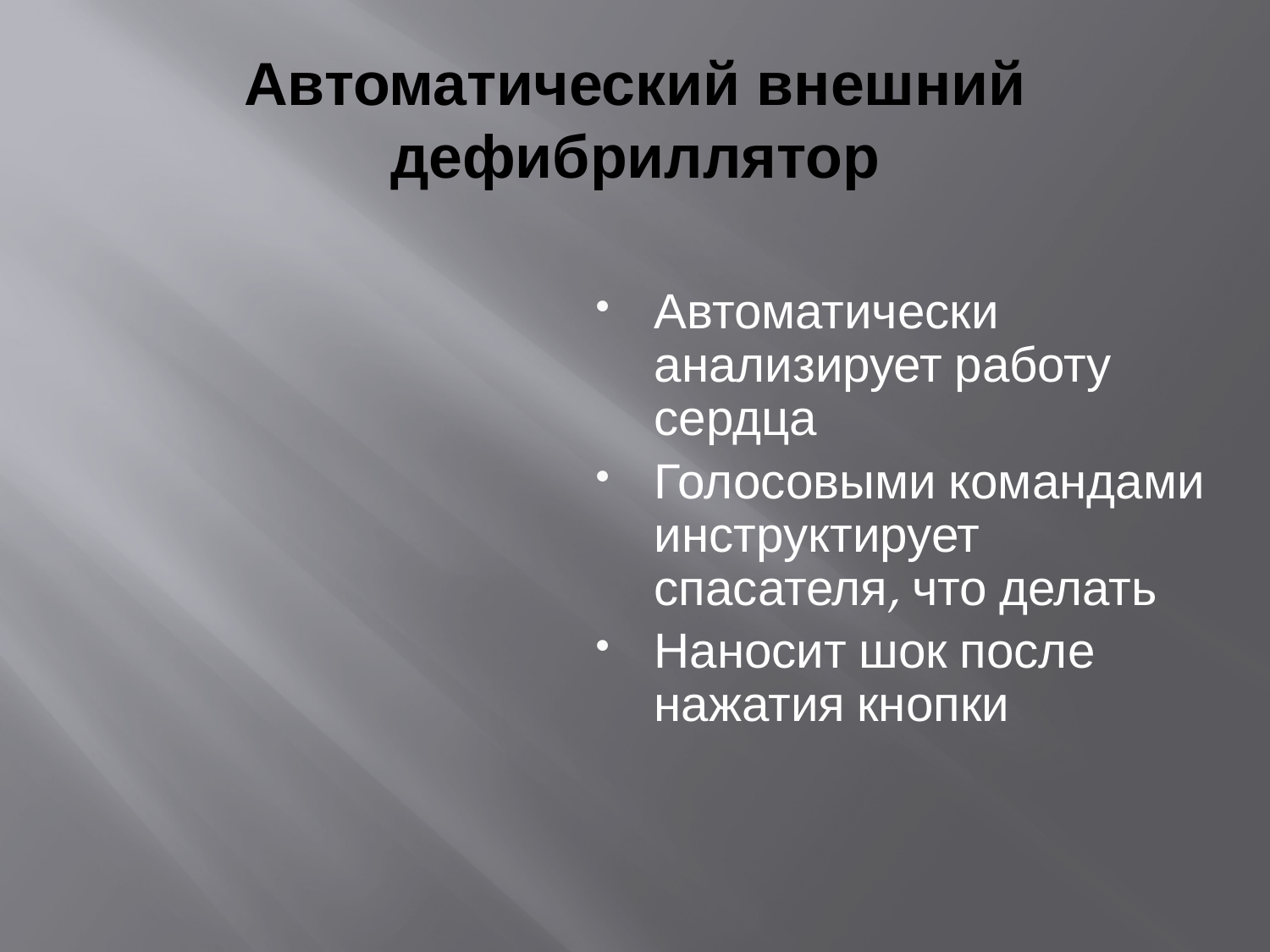

# Автоматический внешний дефибриллятор
Автоматически анализирует работу сердца
Голосовыми командами инструктирует спасателя, что делать
Наносит шок после нажатия кнопки